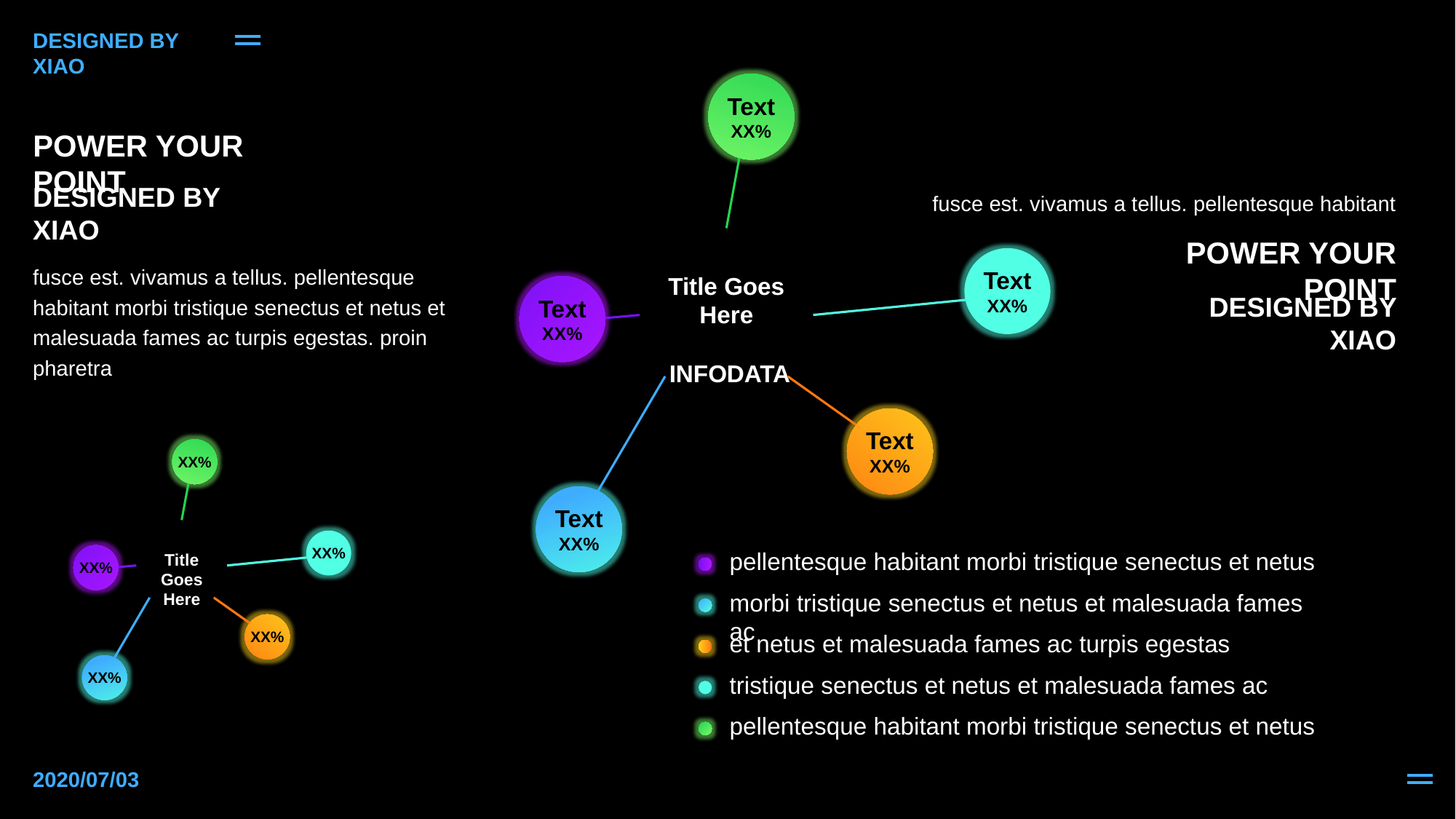

DESIGNED BY XIAO

Text
XX%
POWER YOUR POINT
DESIGNED BY XIAO
fusce est. vivamus a tellus. pellentesque habitant
POWER YOUR POINT

fusce est. vivamus a tellus. pellentesque habitant morbi tristique senectus et netus et malesuada fames ac turpis egestas. proin pharetra
Text
XX%
Title Goes Here

 INFODATA

DESIGNED BY XIAO
Text
XX%

Text
XX%

XX%

Text
XX%

XX%
pellentesque habitant morbi tristique senectus et netus
Title Goes Here

XX%

morbi tristique senectus et netus et malesuada fames ac

XX%
et netus et malesuada fames ac turpis egestas

XX%
tristique senectus et netus et malesuada fames ac

pellentesque habitant morbi tristique senectus et netus

2020/07/03